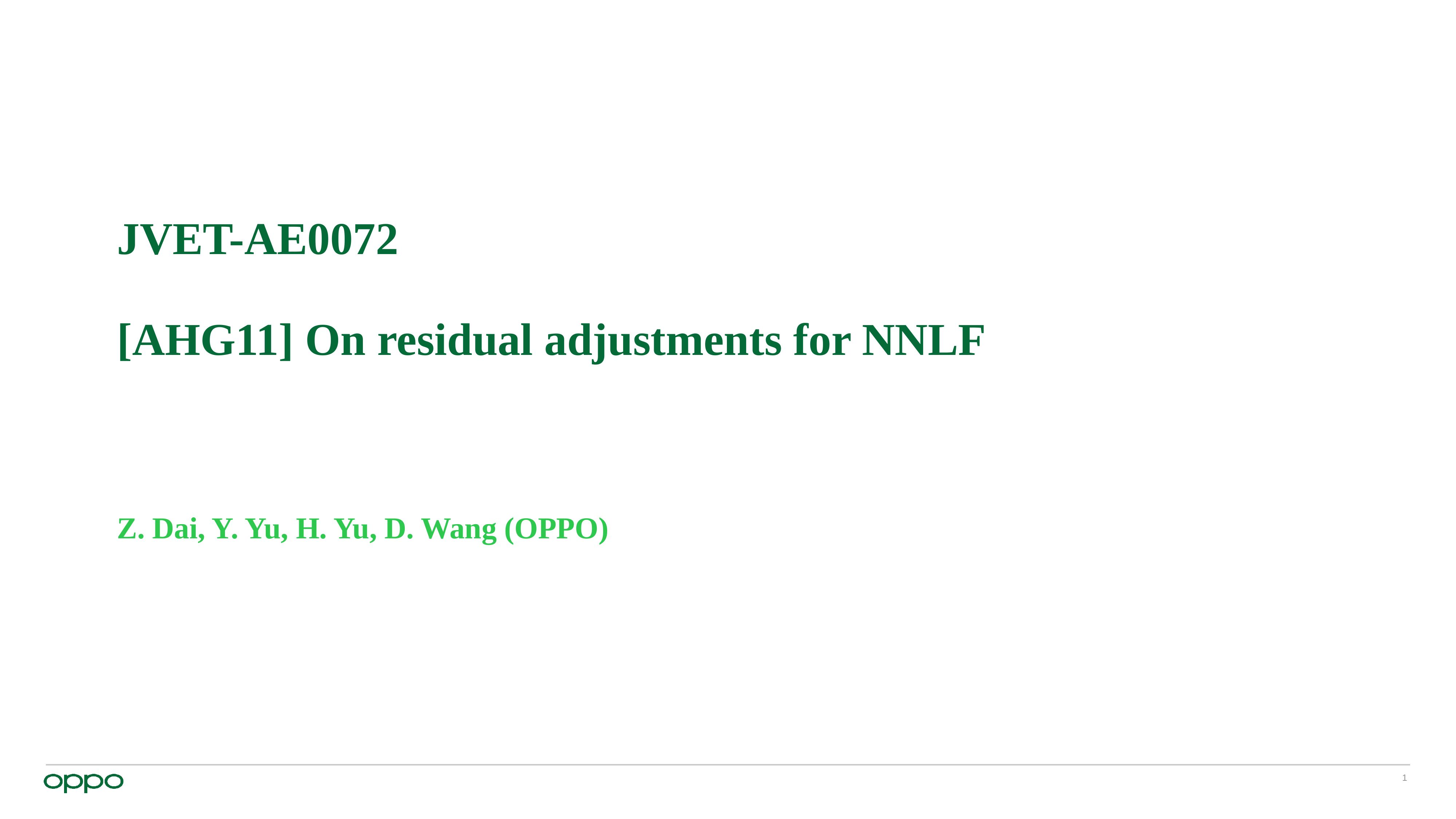

# JVET-AE0072 [AHG11] On residual adjustments for NNLF
Z. Dai, Y. Yu, H. Yu, D. Wang (OPPO)